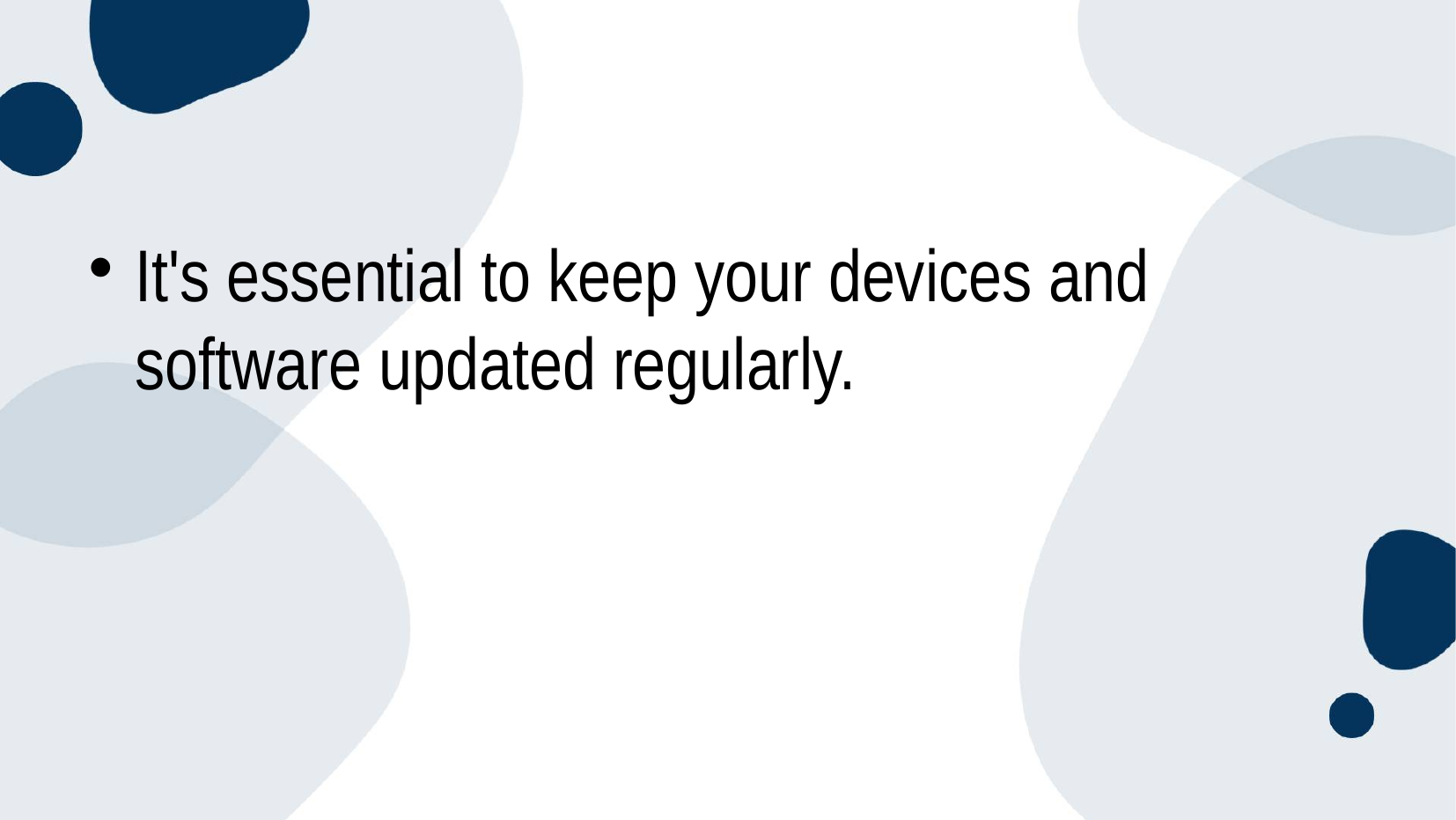

#
It's essential to keep your devices and software updated regularly.